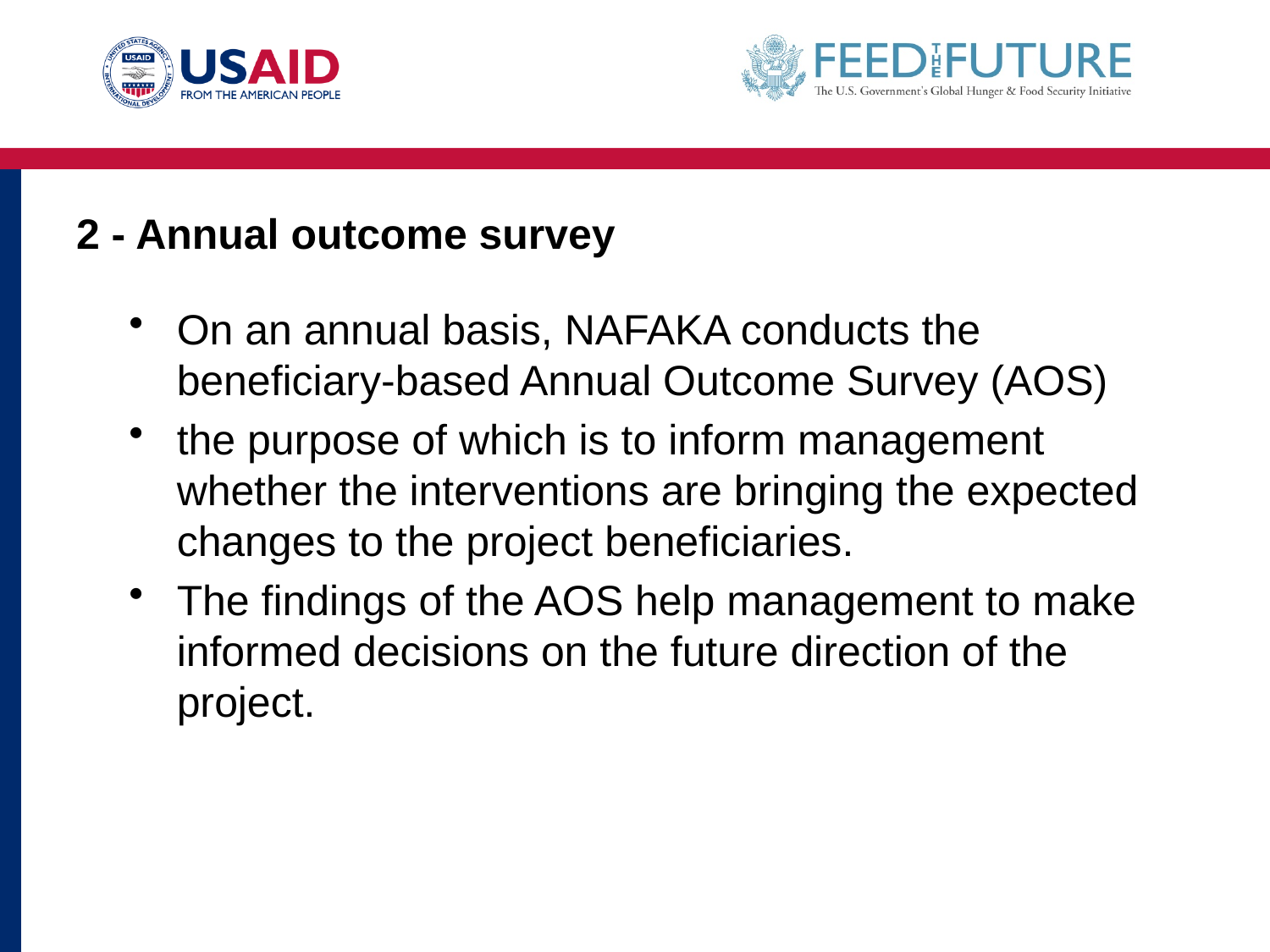

# 2 - Annual outcome survey
On an annual basis, NAFAKA conducts the beneficiary-based Annual Outcome Survey (AOS)
the purpose of which is to inform management whether the interventions are bringing the expected changes to the project beneficiaries.
The findings of the AOS help management to make informed decisions on the future direction of the project.